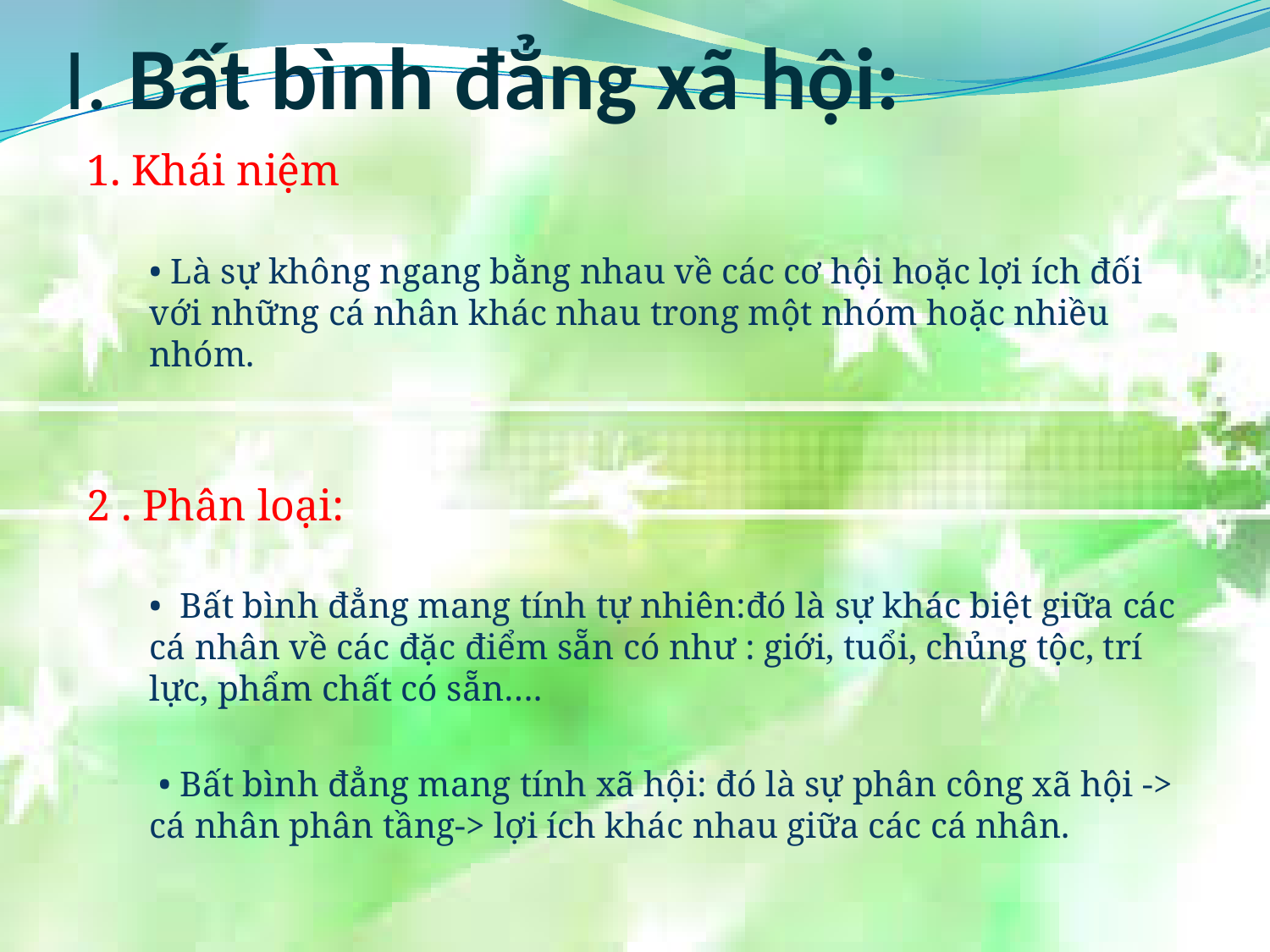

# I. Bất bình đẳng xã hội:
1. Khái niệm

	• Là sự không ngang bằng nhau về các cơ hội hoặc lợi ích đối với những cá nhân khác nhau trong một nhóm hoặc nhiều nhóm.

2 . Phân loại:

	•  Bất bình đẳng mang tính tự nhiên:đó là sự khác biệt giữa các cá nhân về các đặc điểm sẵn có như : giới, tuổi, chủng tộc, trí lực, phẩm chất có sẵn….

	 • Bất bình đẳng mang tính xã hội: đó là sự phân công xã hội -> cá nhân phân tầng-> lợi ích khác nhau giữa các cá nhân.